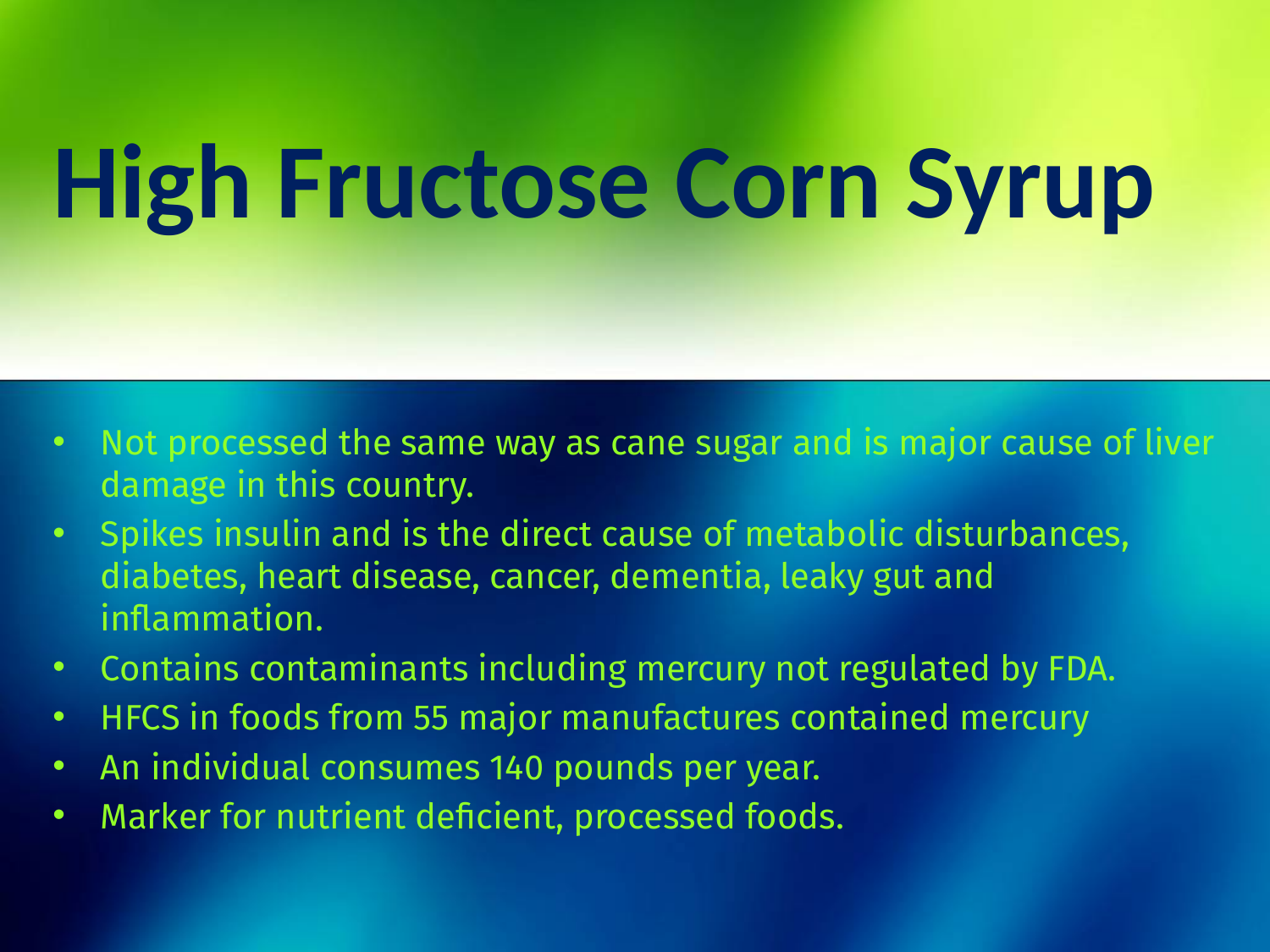

# High Fructose Corn Syrup

Not processed the same way as cane sugar and is major cause of liver damage in this country.
Spikes insulin and is the direct cause of metabolic disturbances, diabetes, heart disease, cancer, dementia, leaky gut and inflammation.
Contains contaminants including mercury not regulated by FDA.
HFCS in foods from 55 major manufactures contained mercury
An individual consumes 140 pounds per year.
Marker for nutrient deficient, processed foods.